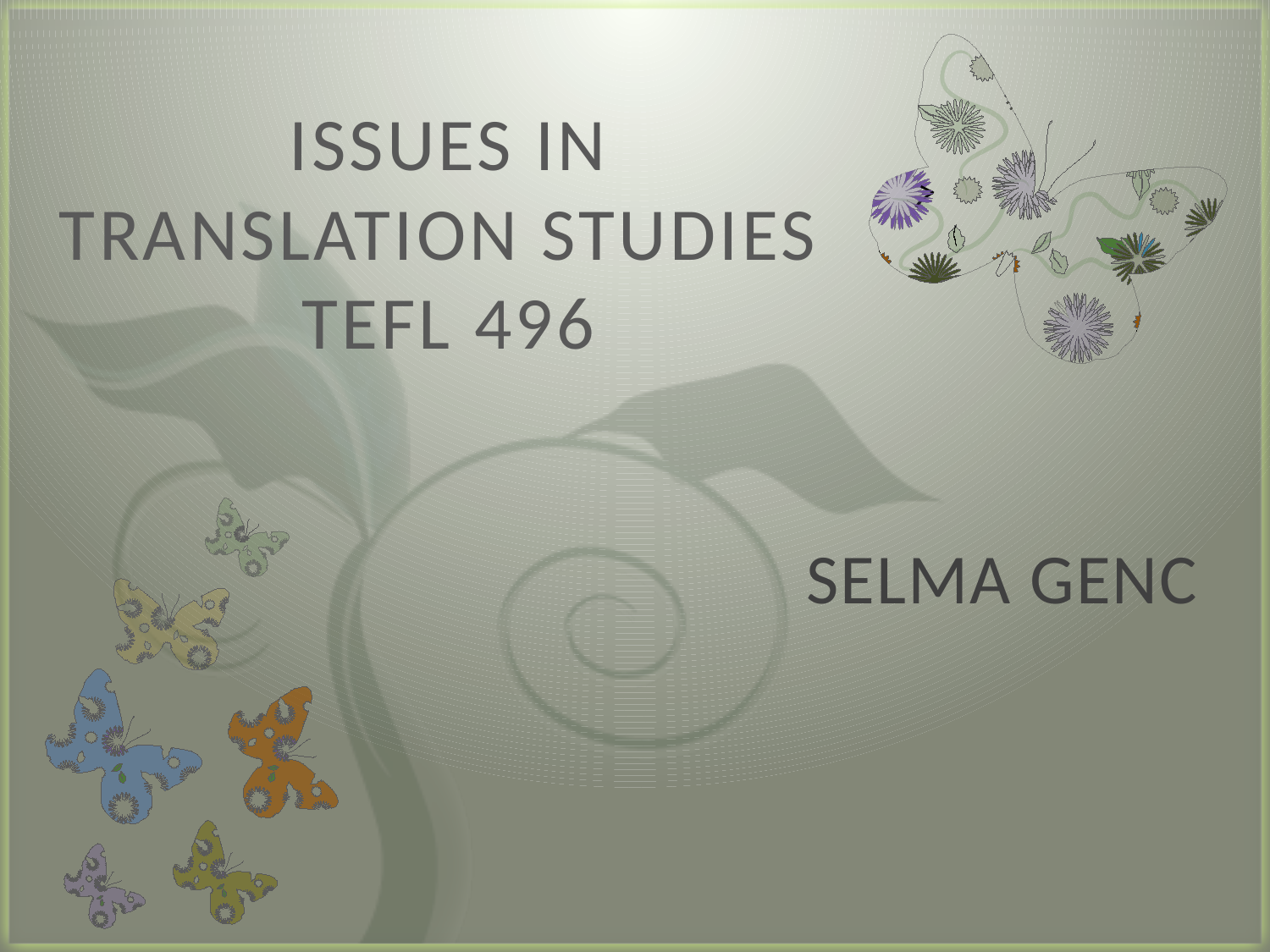

# ISSUES IN TRANSLATION STUDIES TEFL 496
SELMA GENC